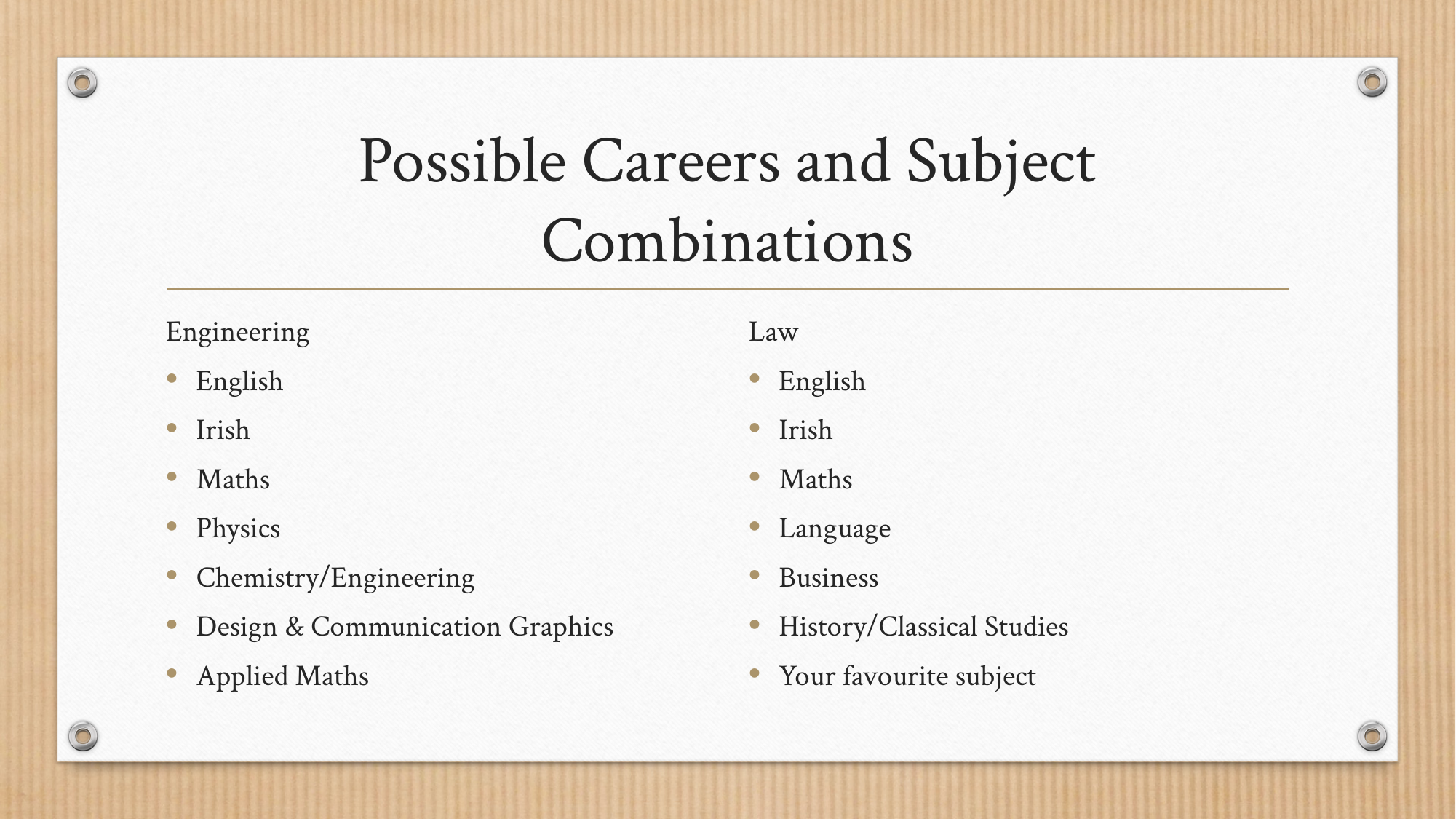

# Possible Careers and Subject Combinations
Engineering
English
Irish
Maths
Physics
Chemistry/Engineering
Design & Communication Graphics
Applied Maths
Law
English
Irish
Maths
Language
Business
History/Classical Studies
Your favourite subject